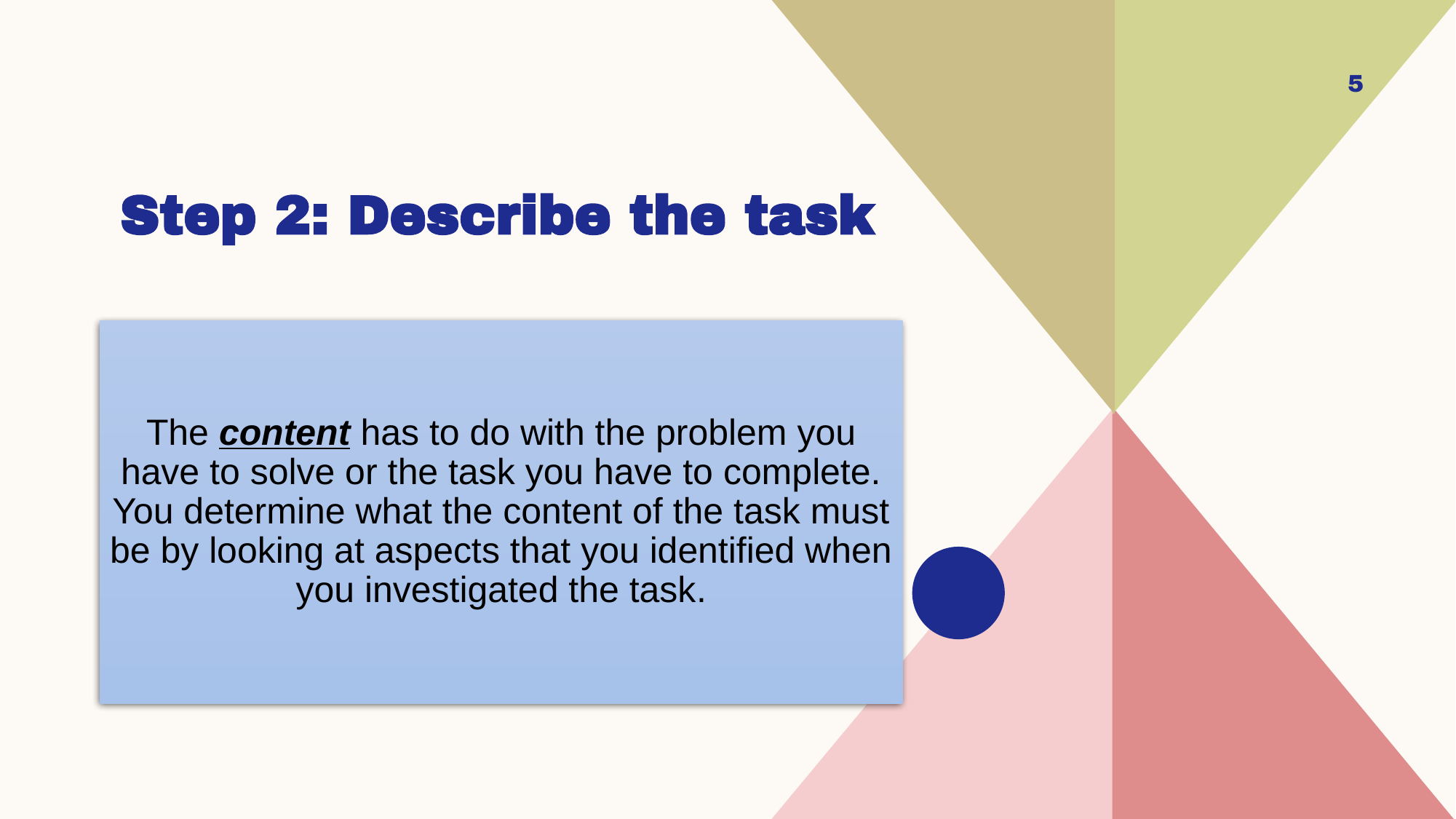

5
Step 2: Describe the task
The content has to do with the problem you have to solve or the task you have to complete. You determine what the content of the task must be by looking at aspects that you identified when you investigated the task.